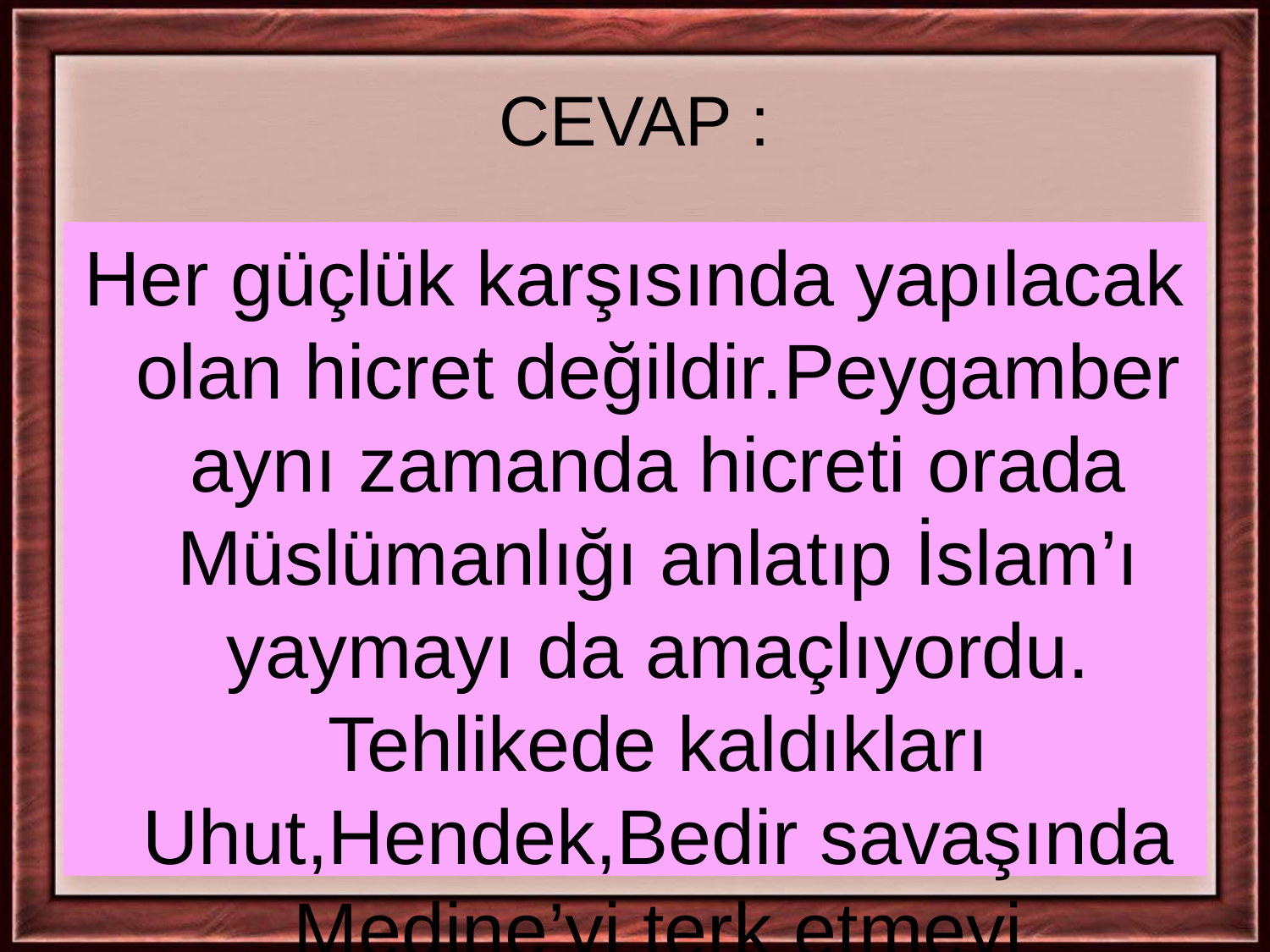

# CEVAP :
Her güçlük karşısında yapılacak olan hicret değildir.Peygamber aynı zamanda hicreti orada Müslümanlığı anlatıp İslam’ı yaymayı da amaçlıyordu. Tehlikede kaldıkları Uhut,Hendek,Bedir savaşında Medine’yi terk etmeyi düşünmediler.